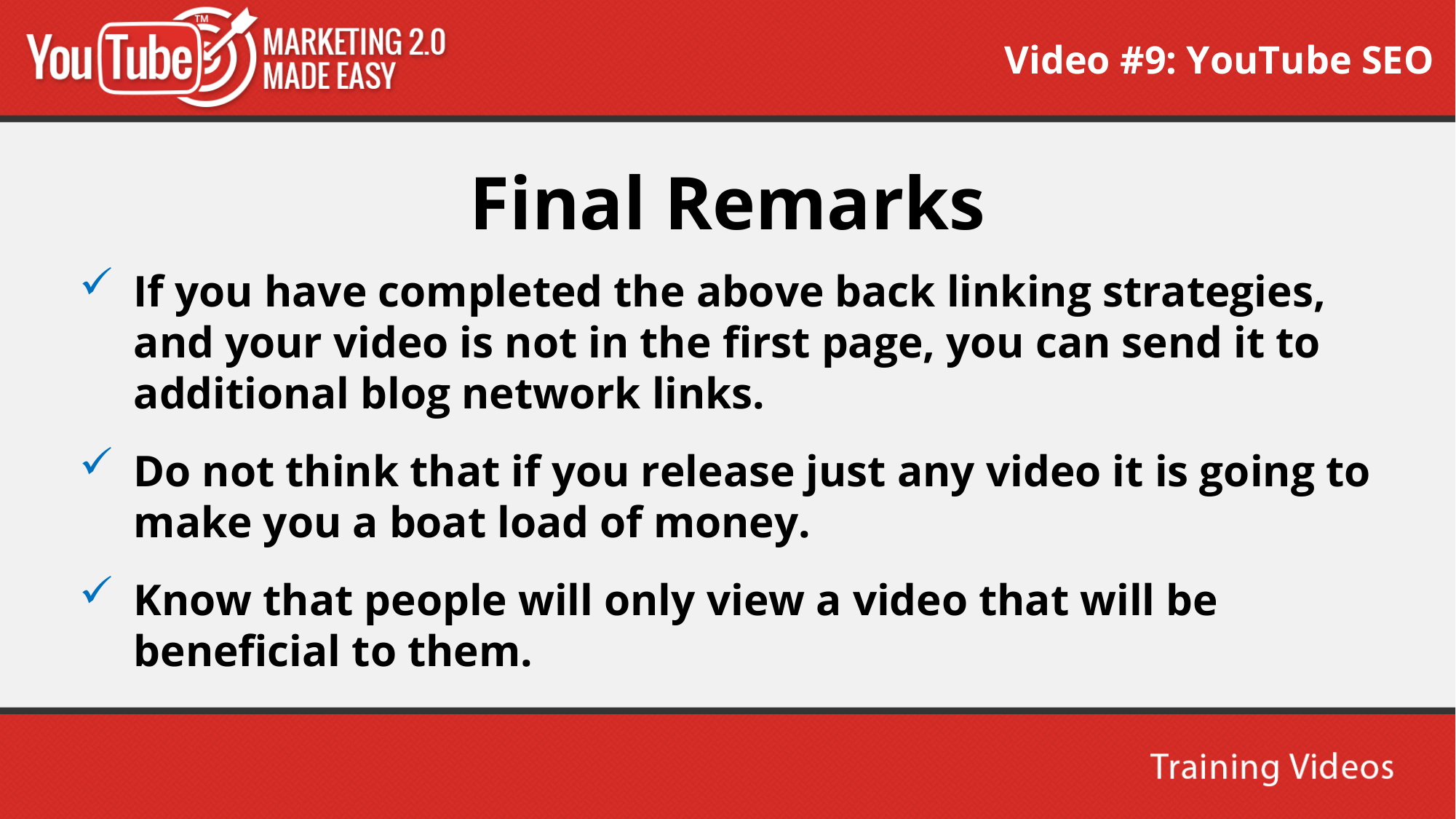

Video #9: YouTube SEO
Final Remarks
If you have completed the above back linking strategies, and your video is not in the first page, you can send it to additional blog network links.
Do not think that if you release just any video it is going to make you a boat load of money.
Know that people will only view a video that will be beneficial to them.